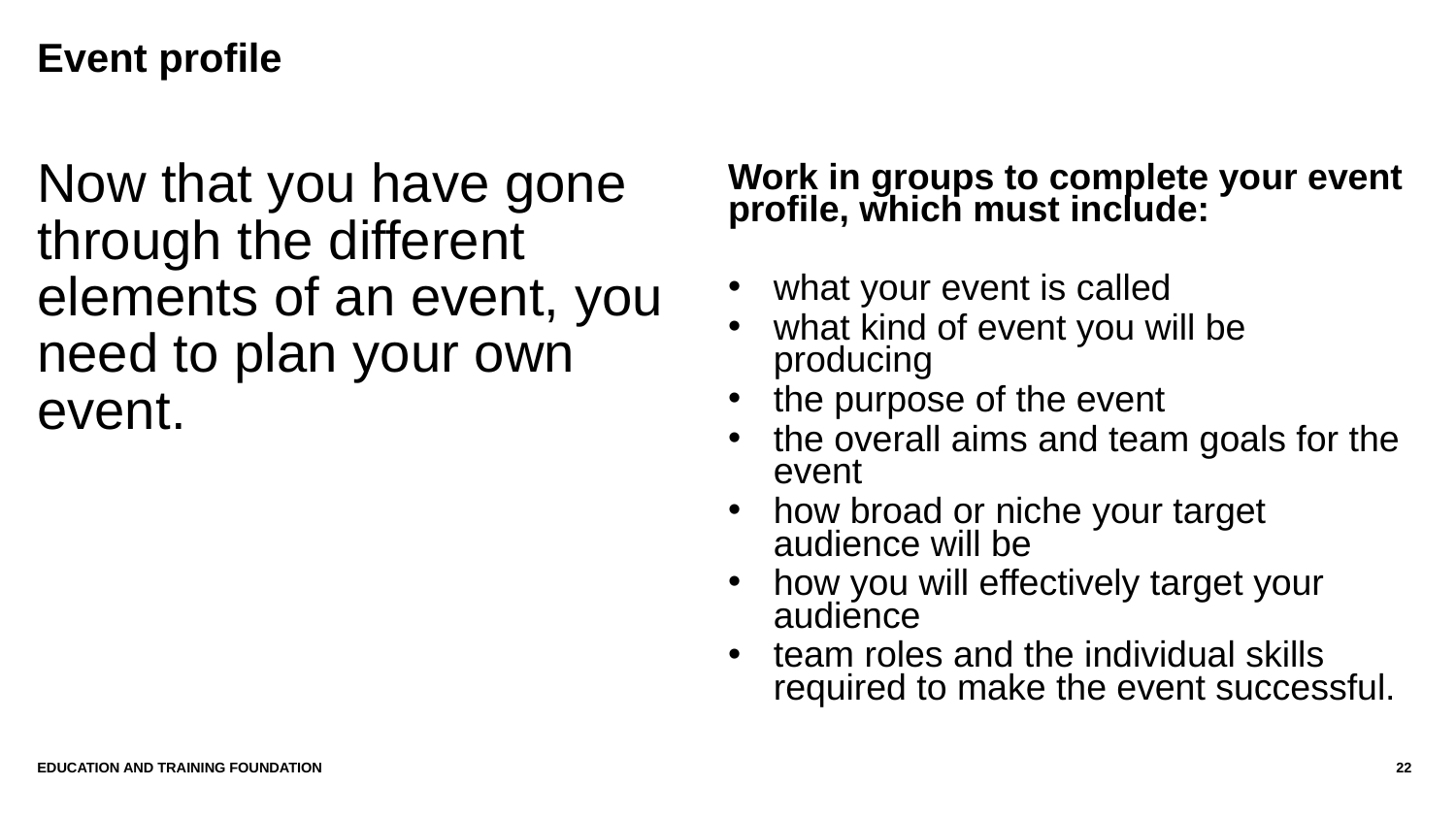

# Event profile
Now that you have gone through the different elements of an event, you need to plan your own event.
Work in groups to complete your event profile, which must include:

what your event is called
what kind of event you will be producing
the purpose of the event
the overall aims and team goals for the event
how broad or niche your target audience will be
how you will effectively target your audience
team roles and the individual skills required to make the event successful.

Education and Training Foundation
22